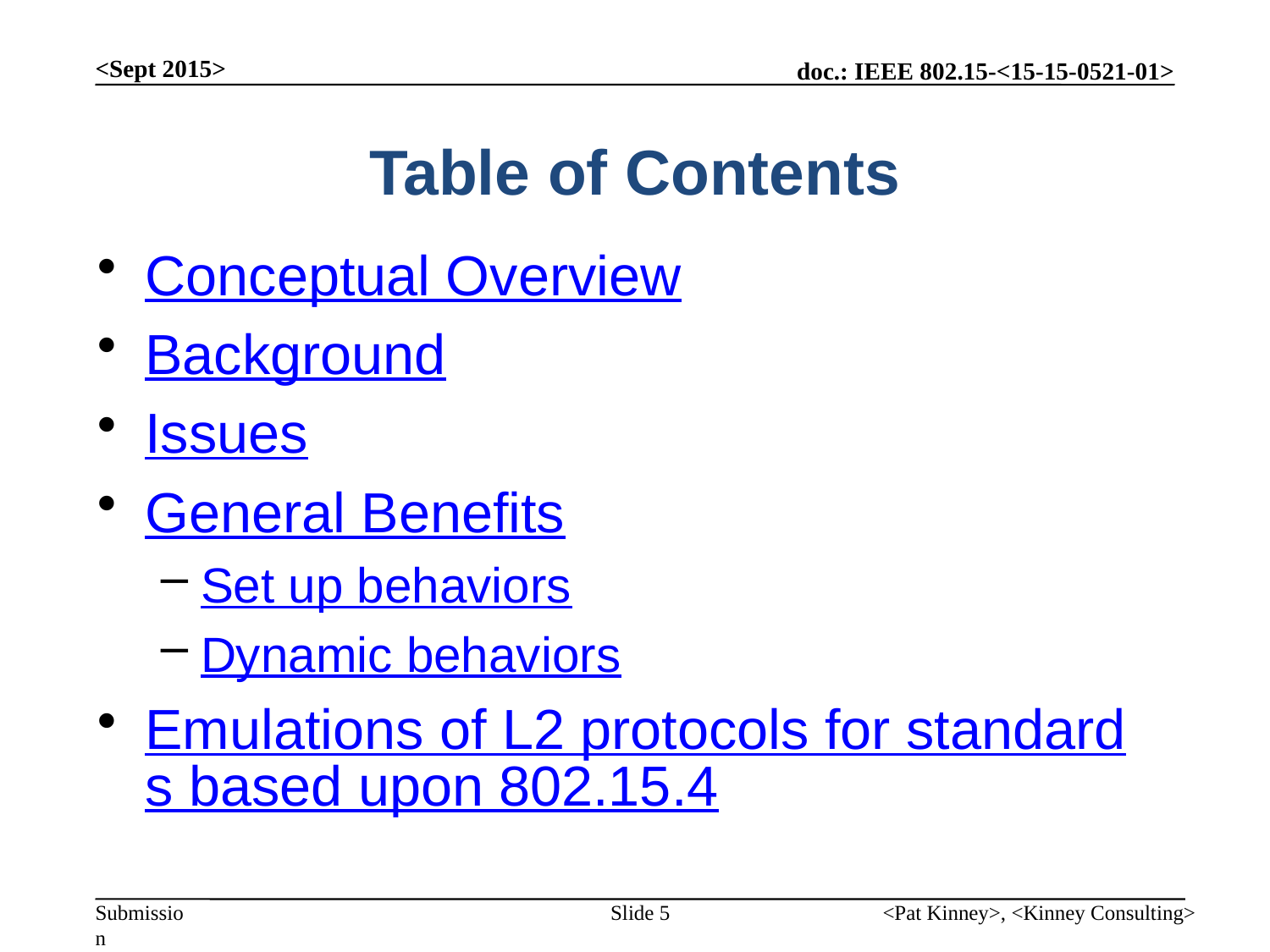

<Sept 2015>
# Table of Contents
Conceptual Overview
Background
Issues
General Benefits
Set up behaviors
Dynamic behaviors
Emulations of L2 protocols for standards based upon 802.15.4
Slide 5
<Pat Kinney>, <Kinney Consulting>